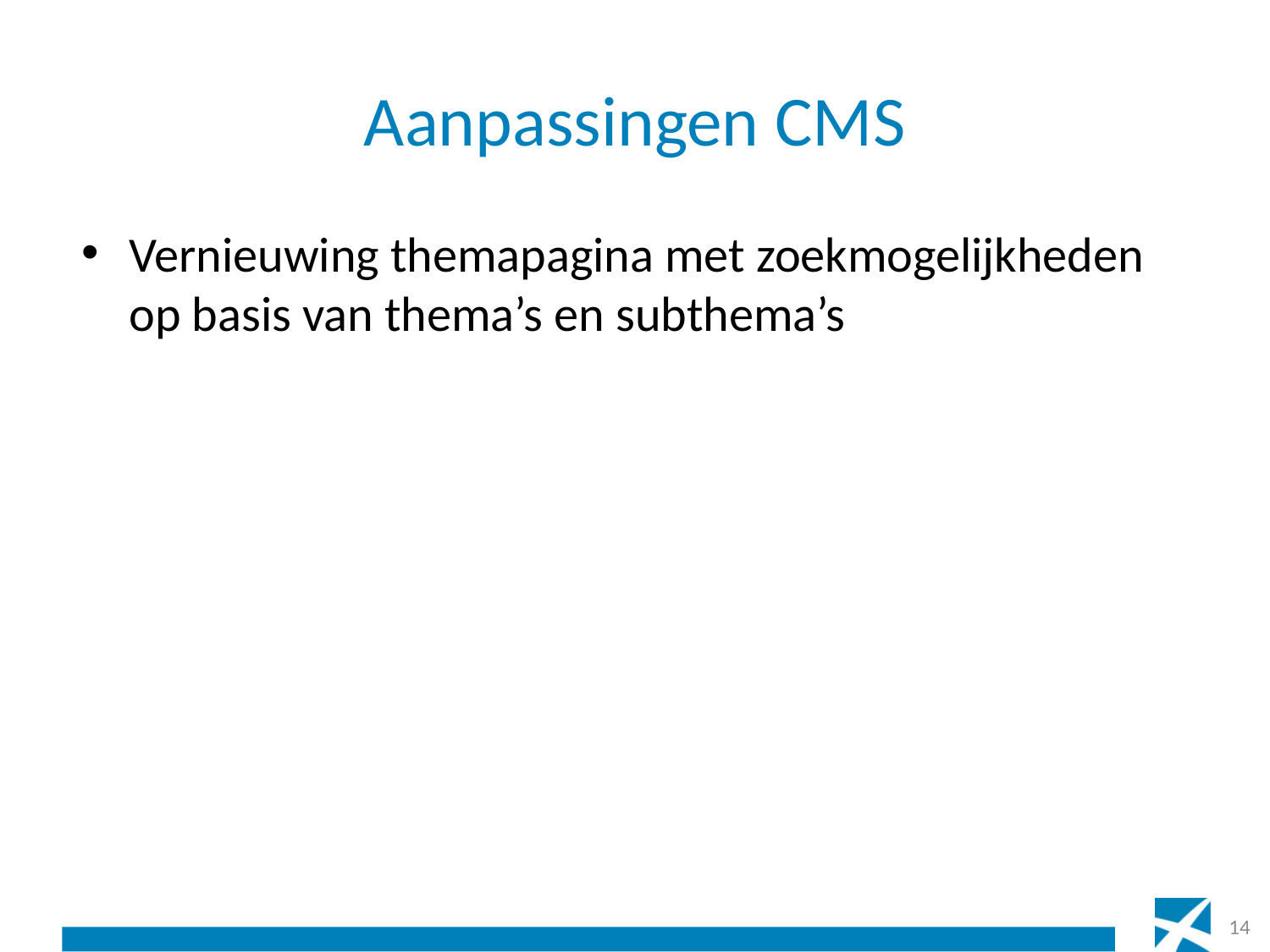

# Aanpassingen CMS
Vernieuwing themapagina met zoekmogelijkheden op basis van thema’s en subthema’s

14